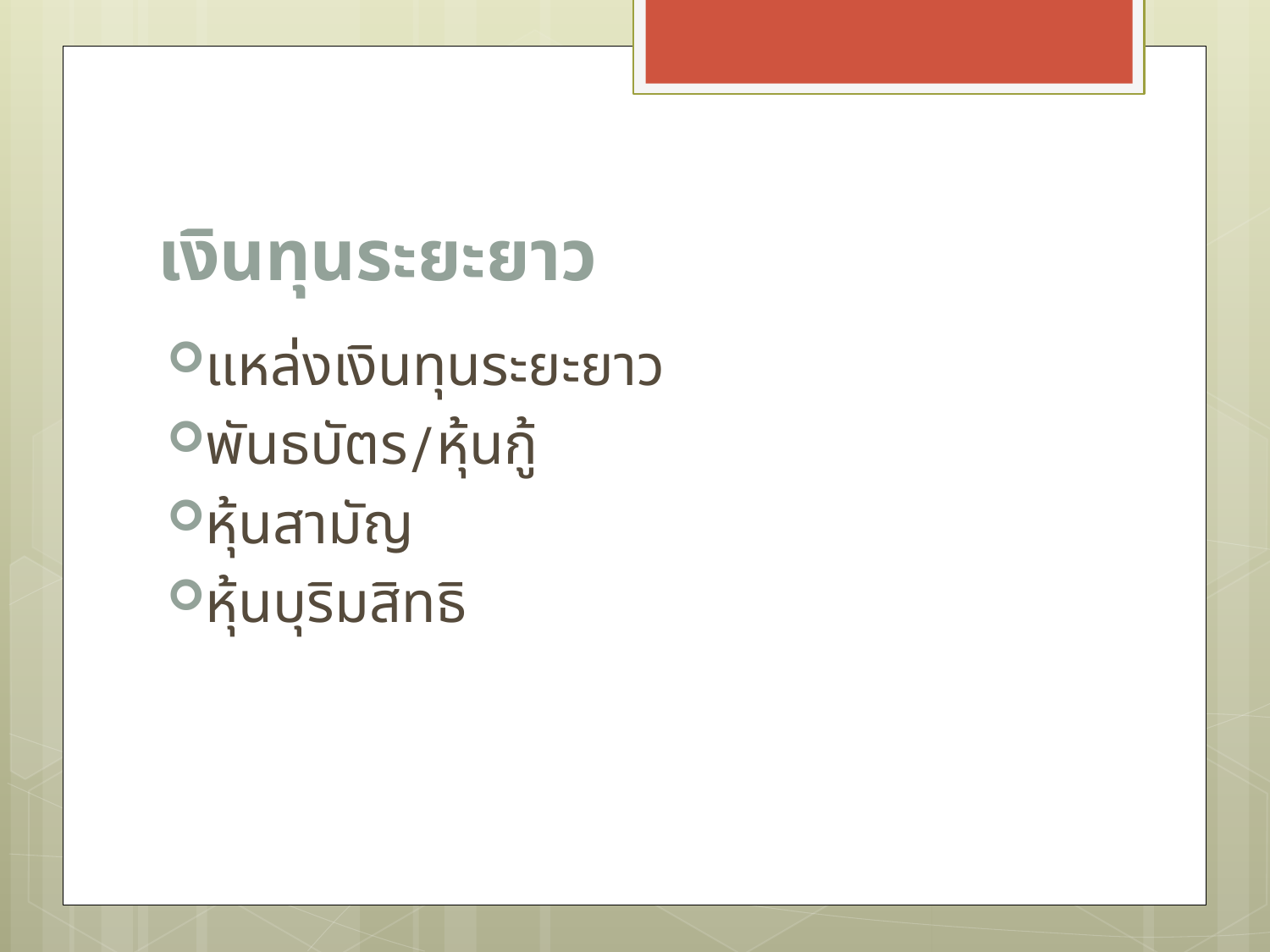

# เงินทุนระยะยาว
แหล่งเงินทุนระยะยาว
พันธบัตร/หุ้นกู้
หุ้นสามัญ
หุ้นบุริมสิทธิ